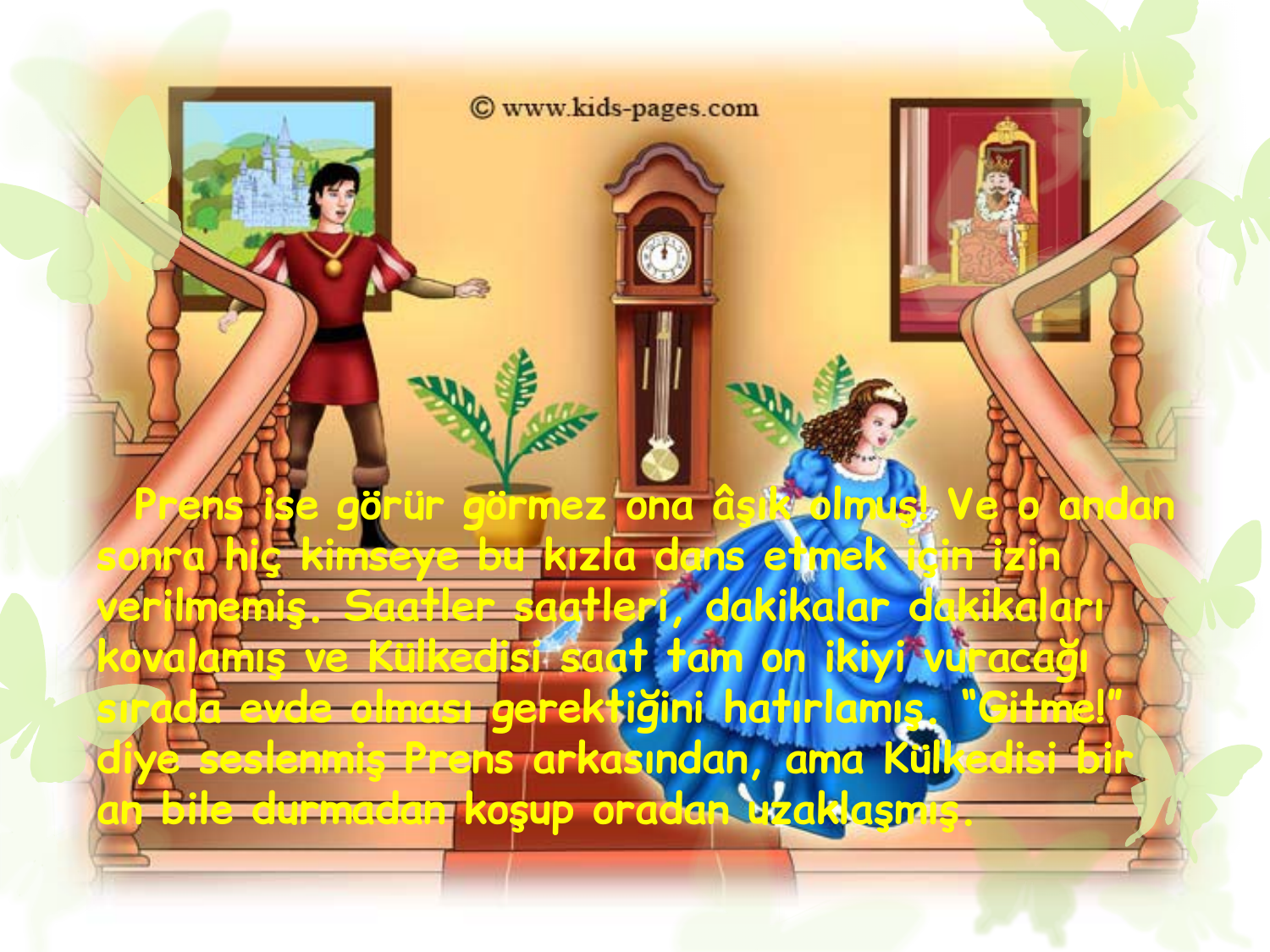

Prens ise görür görmez ona âşık olmuş! Ve o andan sonra hiç kimseye bu kızla dans etmek için izin verilmemiş. Saatler saatleri, dakikalar dakikaları kovalamış ve Külkedisi saat tam on ikiyi vuracağı sırada evde olması gerektiğini hatırlamış. “Gitme!” diye seslenmiş Prens arkasından, ama Külkedisi bir an bile durmadan koşup oradan uzaklaşmış.